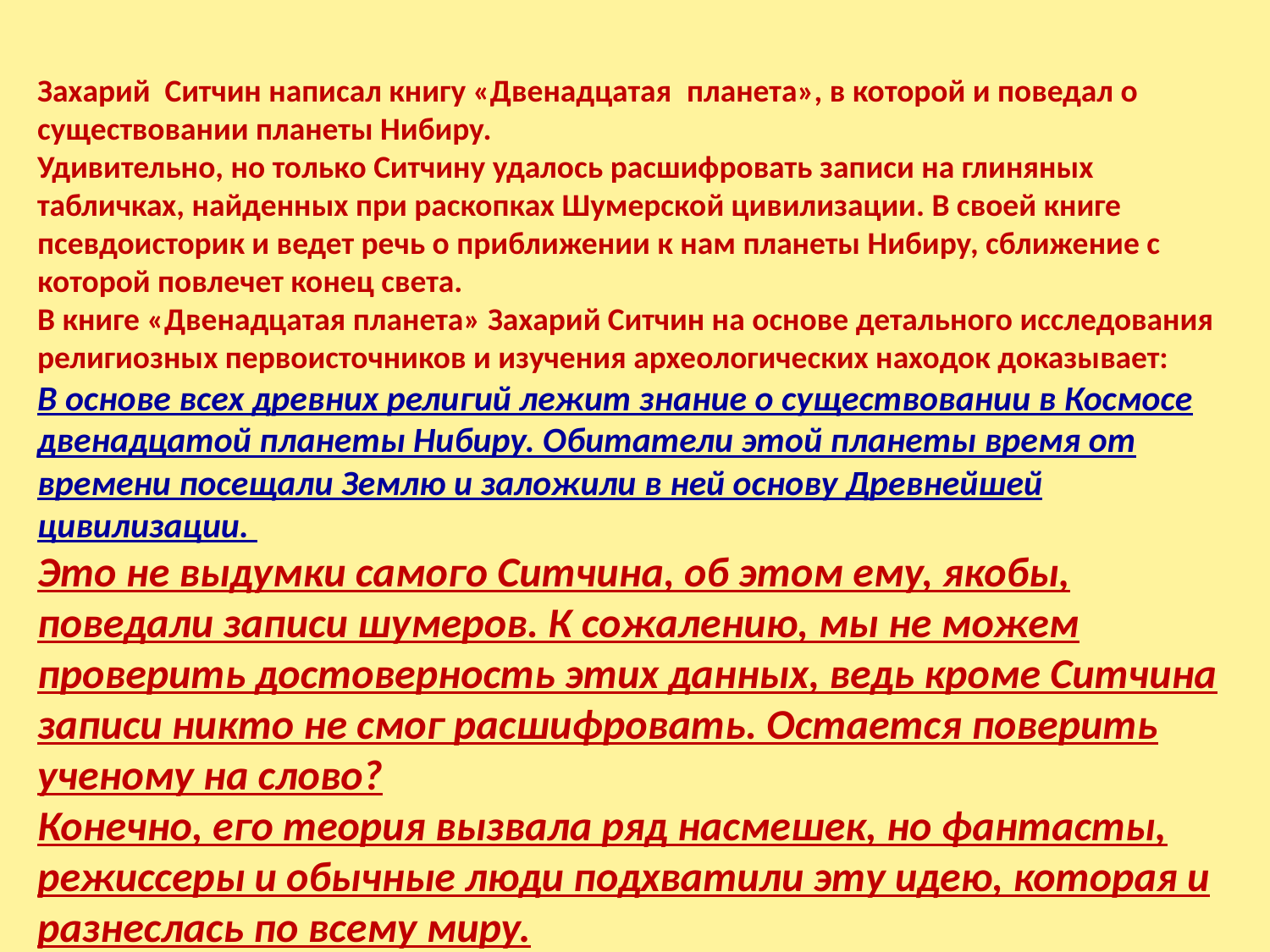

Захарий  Ситчин написал книгу «Двенадцатая  планета», в которой и поведал о существовании планеты Нибиру.
Удивительно, но только Ситчину удалось расшифровать записи на глиняных табличках, найденных при раскопках Шумерской цивилизации. В своей книге псевдоисторик и ведет речь о приближении к нам планеты Нибиру, сближение с которой повлечет конец света.
В книге «Двенадцатая планета» Захарий Ситчин на основе детального исследования религиозных первоисточников и изучения археологических находок доказывает:
В основе всех древних религий лежит знание о существовании в Космосе двенадцатой планеты Нибиру. Обитатели этой планеты время от времени посещали Землю и заложили в ней основу Древнейшей цивилизации.
Это не выдумки самого Ситчина, об этом ему, якобы, поведали записи шумеров. К сожалению, мы не можем проверить достоверность этих данных, ведь кроме Ситчина записи никто не смог расшифровать. Остается поверить ученому на слово?
Конечно, его теория вызвала ряд насмешек, но фантасты, режиссеры и обычные люди подхватили эту идею, которая и разнеслась по всему миру.